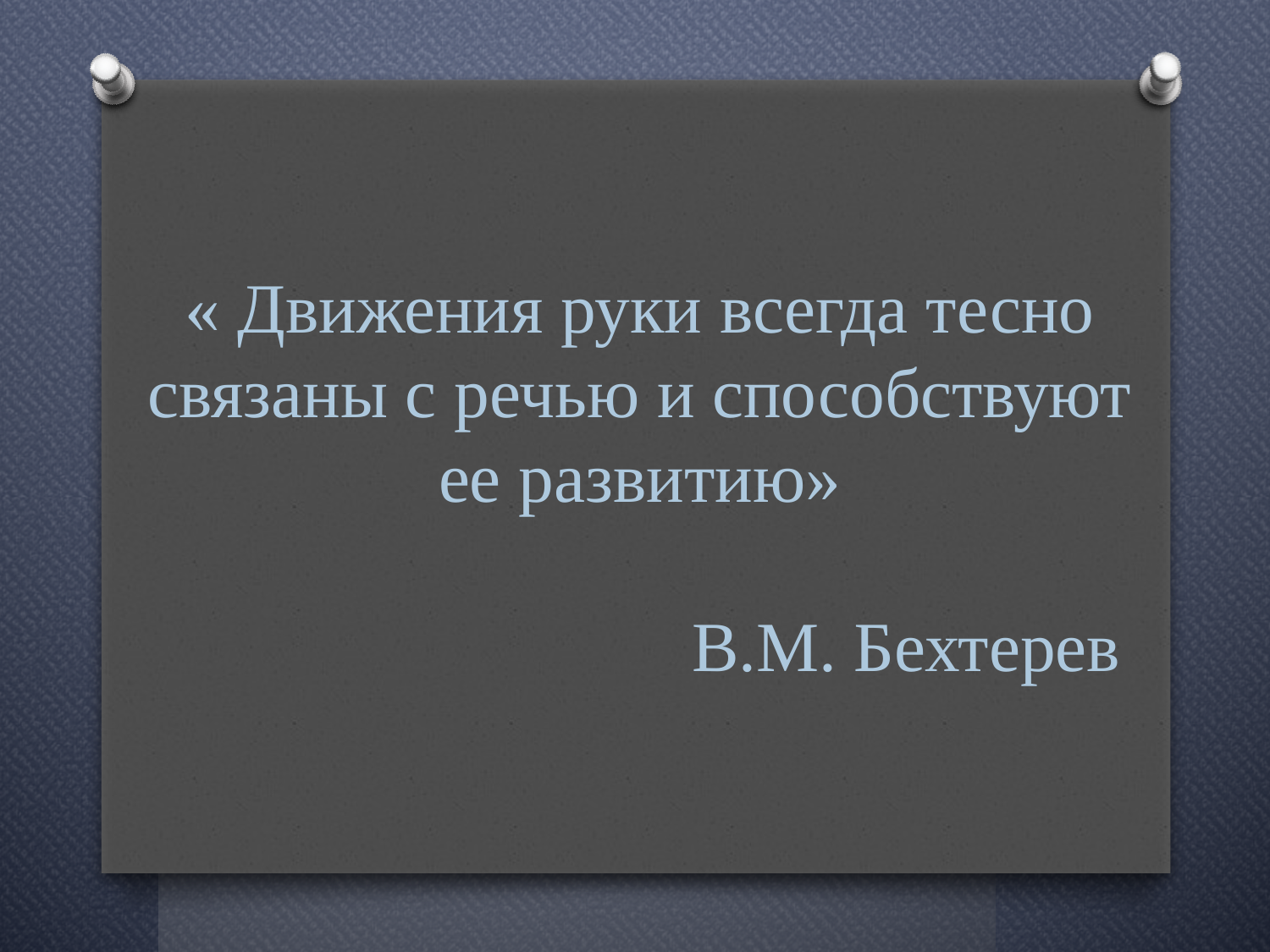

« Движения руки всегда тесно связаны с речью и способствуют ее развитию»

                               В.М. Бехтерев